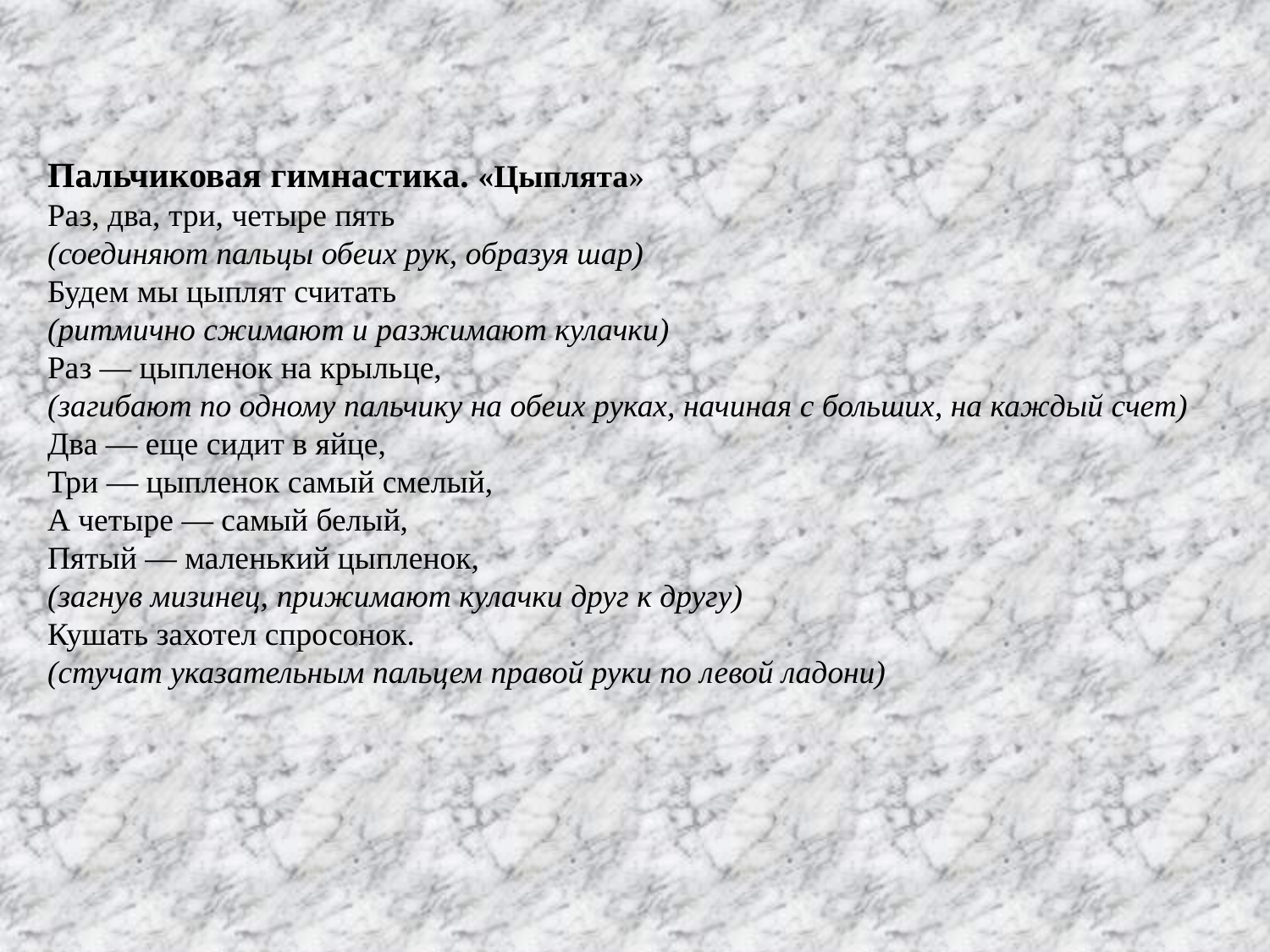

Пальчиковая гимнастика. «Цыплята»
Раз, два, три, четыре пять
(соединяют пальцы обеих рук, образуя шар)
Будем мы цыплят считать
(ритмично сжимают и разжимают кулачки)
Раз — цыпленок на крыльце,
(загибают по одному пальчику на обеих руках, начиная с больших, на каждый счет)
Два — еще сидит в яйце,
Три — цыпленок самый смелый,
А четыре — самый белый,
Пятый — маленький цыпленок,
(загнув мизинец, прижимают кулачки друг к другу)
Кушать захотел спросонок.
(стучат указательным пальцем правой руки по левой ладони)